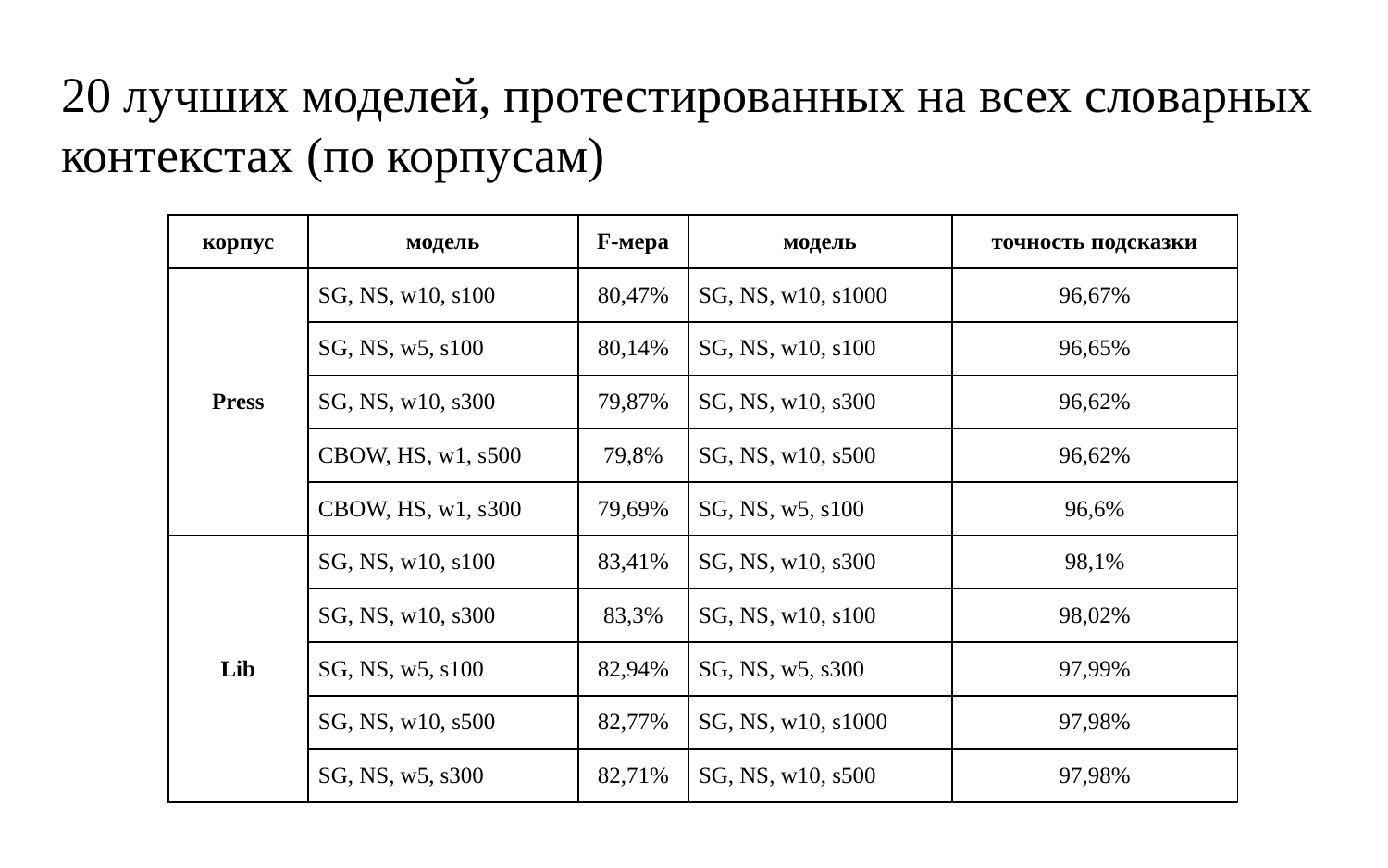

# 20 лучших моделей, протестированных на всех словарных контекстах (по корпусам)
| корпус | модель | F-мера | модель | точность подсказки |
| --- | --- | --- | --- | --- |
| Press | SG, NS, w10, s100 | 80,47% | SG, NS, w10, s1000 | 96,67% |
|  | SG, NS, w5, s100 | 80,14% | SG, NS, w10, s100 | 96,65% |
|  | SG, NS, w10, s300 | 79,87% | SG, NS, w10, s300 | 96,62% |
|  | CBOW, HS, w1, s500 | 79,8% | SG, NS, w10, s500 | 96,62% |
|  | CBOW, HS, w1, s300 | 79,69% | SG, NS, w5, s100 | 96,6% |
| Lib | SG, NS, w10, s100 | 83,41% | SG, NS, w10, s300 | 98,1% |
|  | SG, NS, w10, s300 | 83,3% | SG, NS, w10, s100 | 98,02% |
|  | SG, NS, w5, s100 | 82,94% | SG, NS, w5, s300 | 97,99% |
|  | SG, NS, w10, s500 | 82,77% | SG, NS, w10, s1000 | 97,98% |
|  | SG, NS, w5, s300 | 82,71% | SG, NS, w10, s500 | 97,98% |